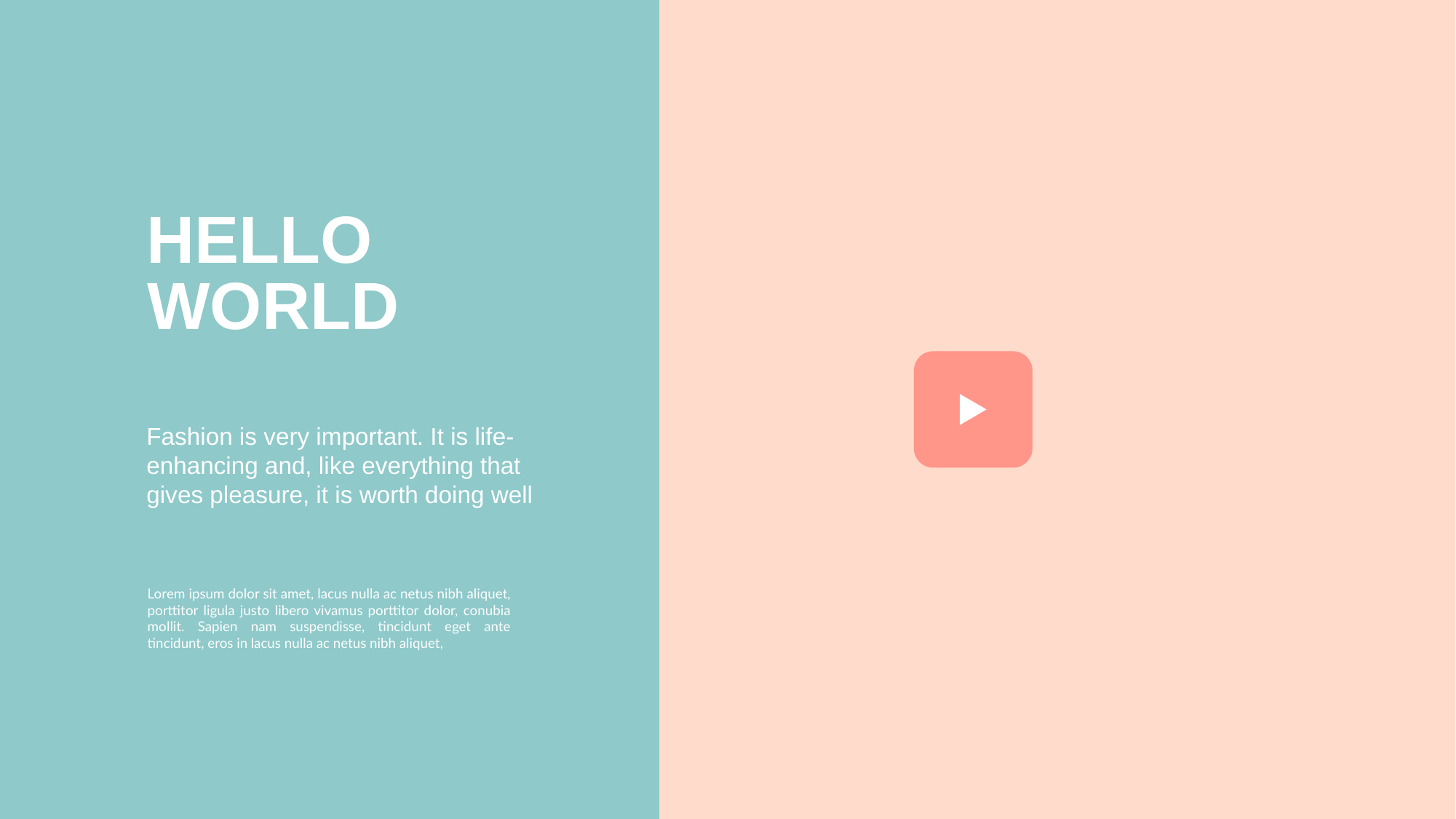

HELLO
WORLD

Fashion is very important. It is life-enhancing and, like everything that gives pleasure, it is worth doing well
Lorem ipsum dolor sit amet, lacus nulla ac netus nibh aliquet, porttitor ligula justo libero vivamus porttitor dolor, conubia mollit. Sapien nam suspendisse, tincidunt eget ante tincidunt, eros in lacus nulla ac netus nibh aliquet,